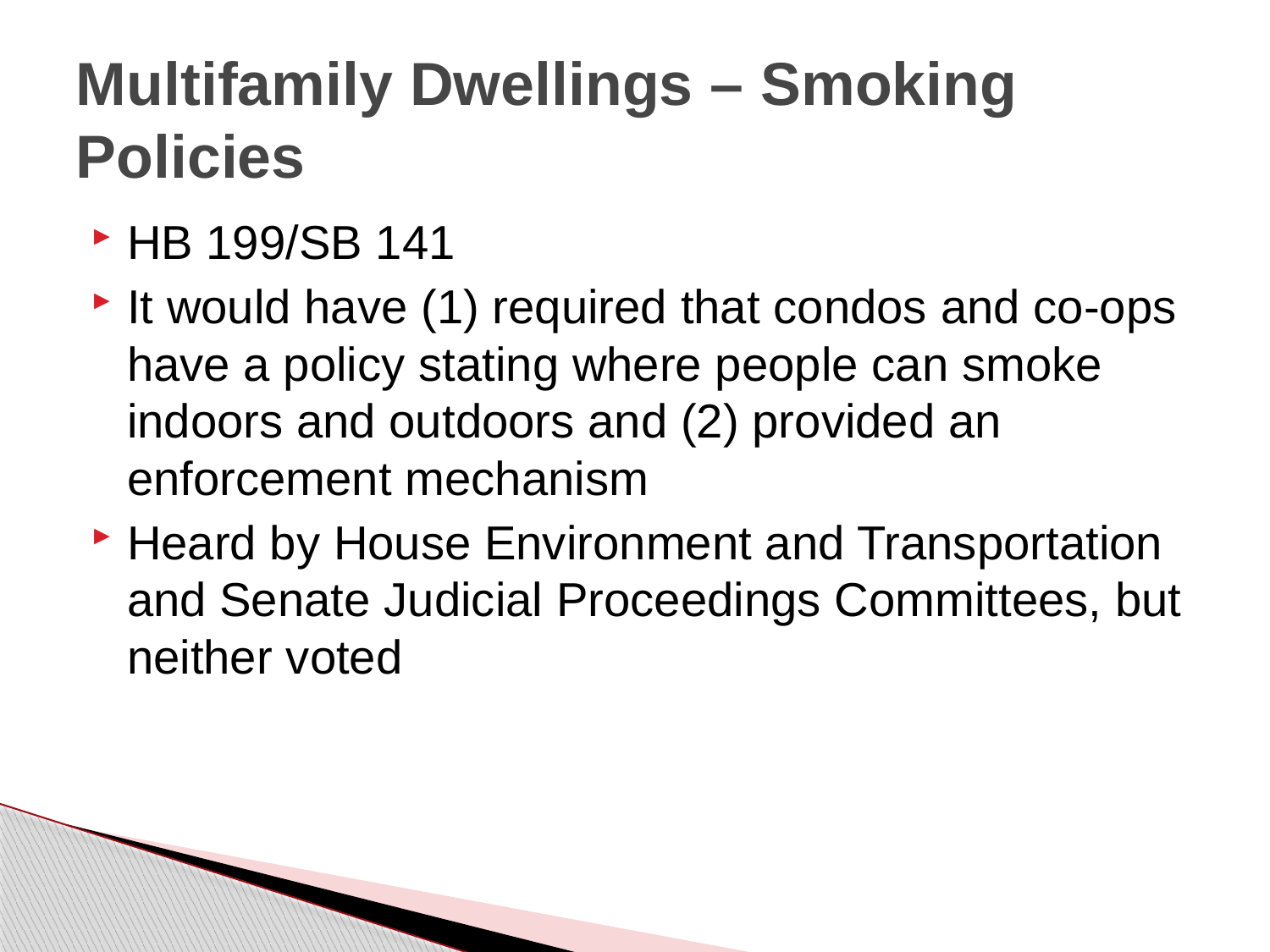

# Multifamily Dwellings – Smoking Policies
HB 199/SB 141
It would have (1) required that condos and co-ops have a policy stating where people can smoke indoors and outdoors and (2) provided an enforcement mechanism
Heard by House Environment and Transportation and Senate Judicial Proceedings Committees, but neither voted